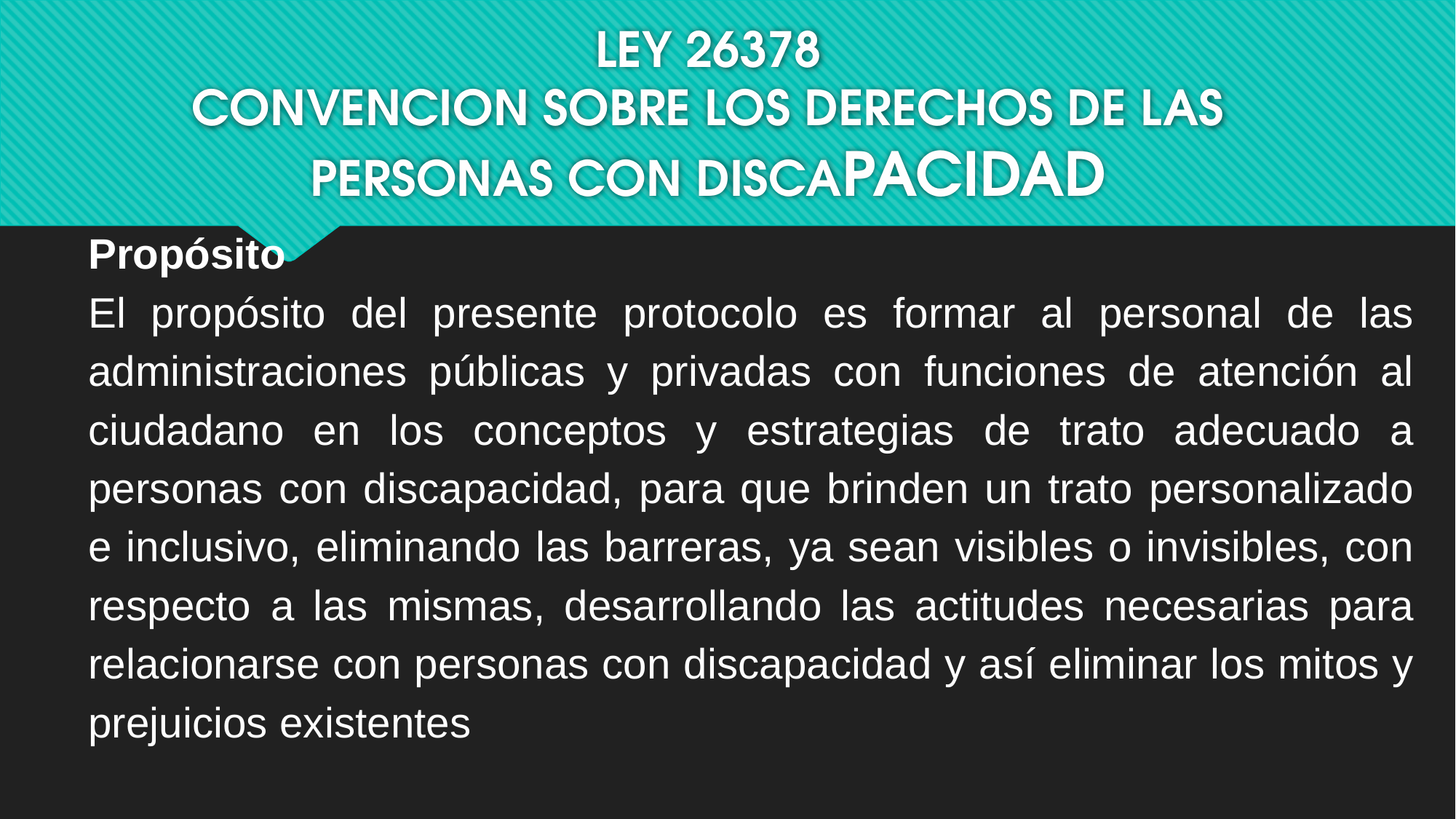

# LEY 26378 CONVENCION SOBRE LOS DERECHOS DE LAS PERSONAS CON DISCAPACIDAD
Propósito
El propósito del presente protocolo es formar al personal de las administraciones públicas y privadas con funciones de atención al ciudadano en los conceptos y estrategias de trato adecuado a personas con discapacidad, para que brinden un trato personalizado e inclusivo, eliminando las barreras, ya sean visibles o invisibles, con respecto a las mismas, desarrollando las actitudes necesarias para relacionarse con personas con discapacidad y así eliminar los mitos y prejuicios existentes